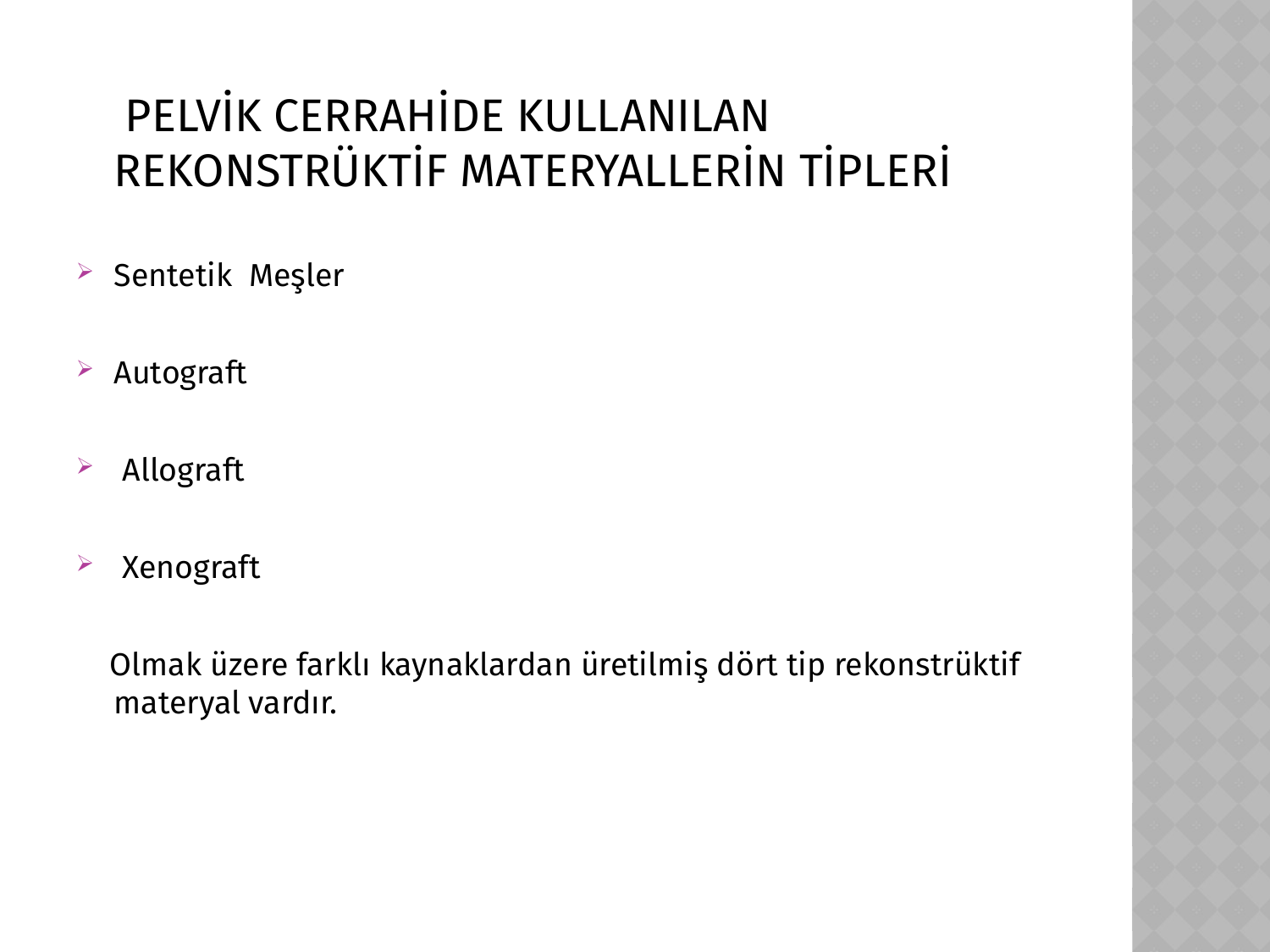

PELVİK CERRAHİDE KULLANILAN REKONSTRÜKTİF MATERYALLERİN TİPLERİ

Sentetik  Meşler

Autograft

 Allograft

 Xenograft

    Olmak üzere farklı kaynaklardan üretilmiş dört tip rekonstrüktif materyal vardır.